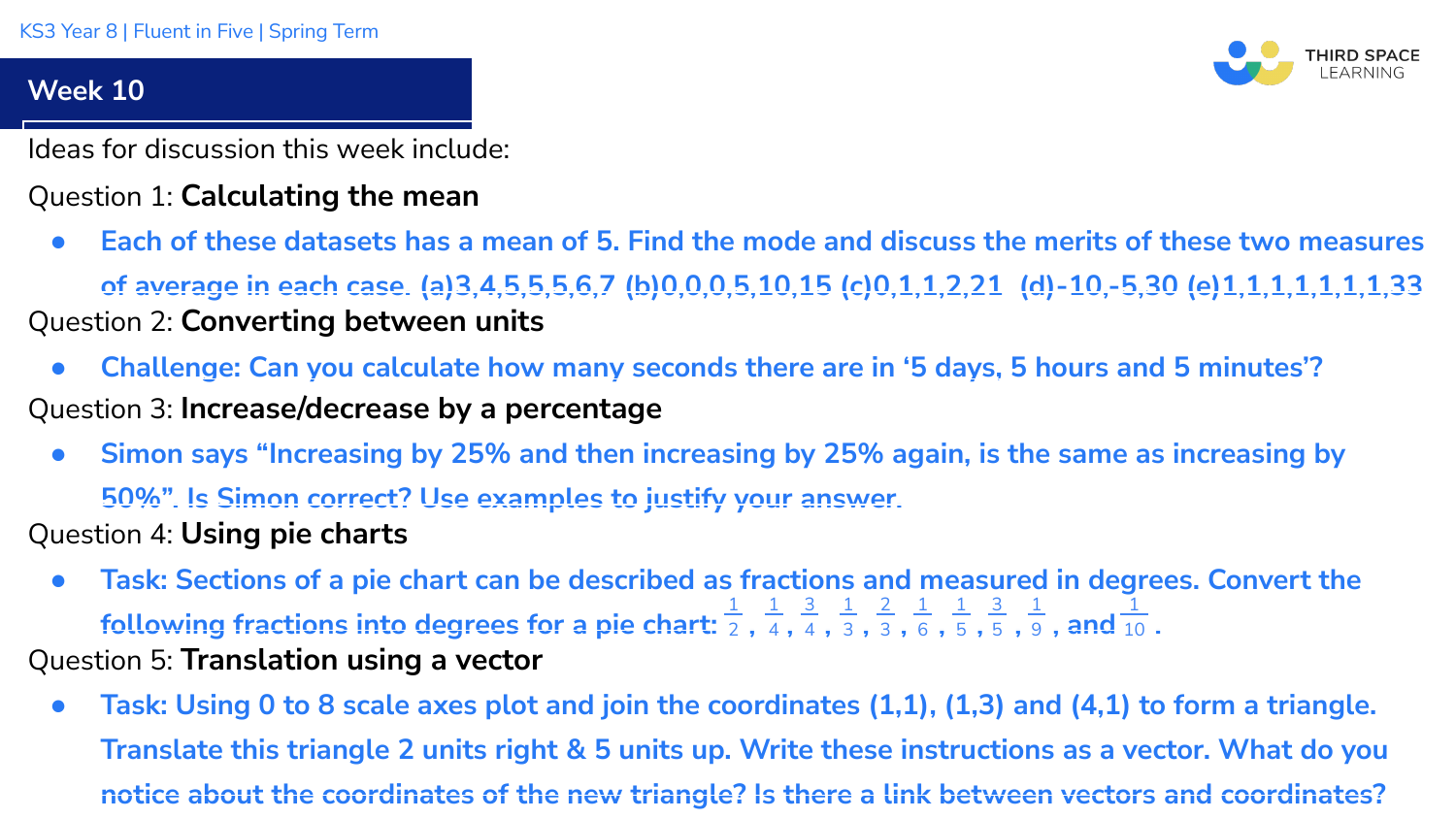

Week 10
| Ideas for discussion this week include: |
| --- |
| Question 1: Calculating the mean Each of these datasets has a mean of 5. Find the mode and discuss the merits of these two measures of average in each case. (a)3,4,5,5,5,6,7 (b)0,0,0,5,10,15 (c)0,1,1,2,21 (d)-10,-5,30 (e)1,1,1,1,1,1,1,33 |
| Question 2: Converting between units Challenge: Can you calculate how many seconds there are in ‘5 days, 5 hours and 5 minutes’? |
| Question 3: Increase/decrease by a percentage Simon says “Increasing by 25% and then increasing by 25% again, is the same as increasing by 50%”. Is Simon correct? Use examples to justify your answer. |
| Question 4: Using pie charts Task: Sections of a pie chart can be described as fractions and measured in degrees. Convert the following fractions into degrees for a pie chart: , , , , , , , , , and . |
| Question 5: Translation using a vector Task: Using 0 to 8 scale axes plot and join the coordinates (1,1), (1,3) and (4,1) to form a triangle. Translate this triangle 2 units right & 5 units up. Write these instructions as a vector. What do you notice about the coordinates of the new triangle? Is there a link between vectors and coordinates? |
1
2
1
4
3
4
1
3
2
3
1
6
1
5
3
5
1
9
1
10